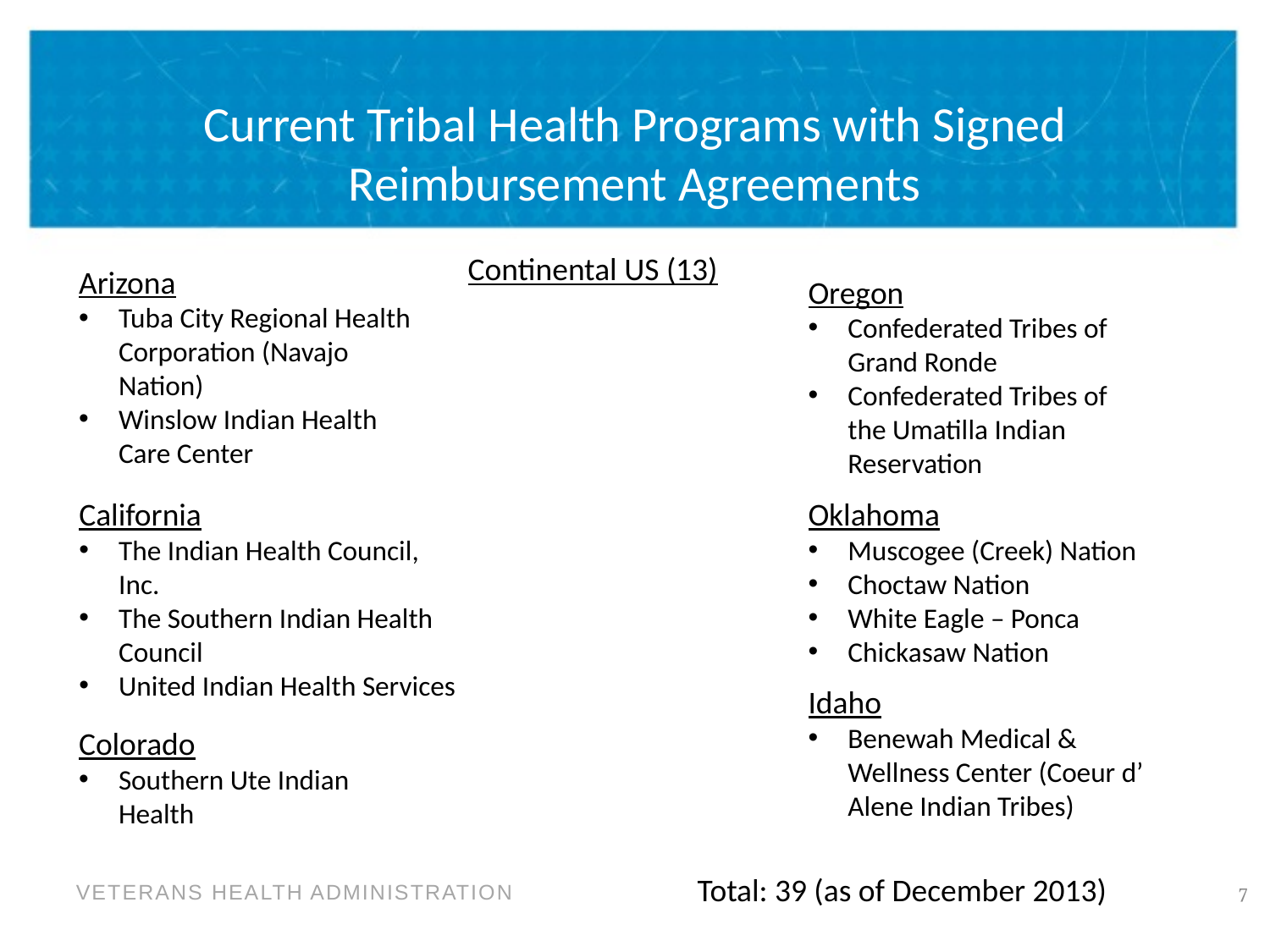

# Current Tribal Health Programs with Signed Reimbursement Agreements
Continental US (13)
Arizona
Tuba City Regional Health Corporation (Navajo Nation)
Winslow Indian Health Care Center
Oregon
Confederated Tribes of Grand Ronde
Confederated Tribes of the Umatilla Indian Reservation
California
The Indian Health Council, Inc.
The Southern Indian Health Council
United Indian Health Services
Oklahoma
Muscogee (Creek) Nation
Choctaw Nation
White Eagle – Ponca
Chickasaw Nation

Idaho
Benewah Medical & Wellness Center (Coeur d’ Alene Indian Tribes)
Colorado
Southern Ute Indian Health
Total: 39 (as of December 2013)
7